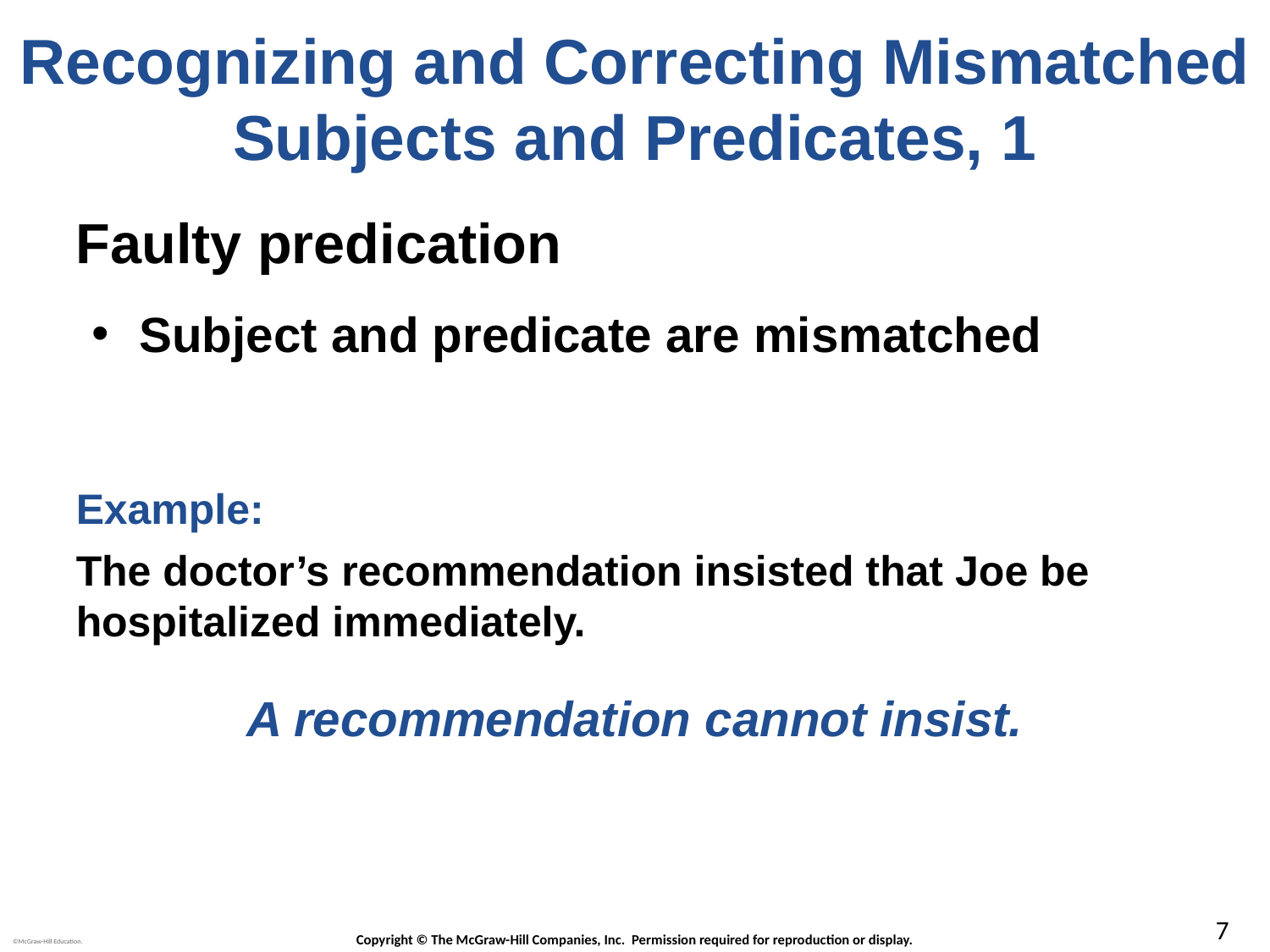

# Recognizing and Correcting Mismatched Subjects and Predicates, 1
Faulty predication
Subject and predicate are mismatched
Example:
The doctor’s recommendation insisted that Joe be hospitalized immediately.
A recommendation cannot insist.